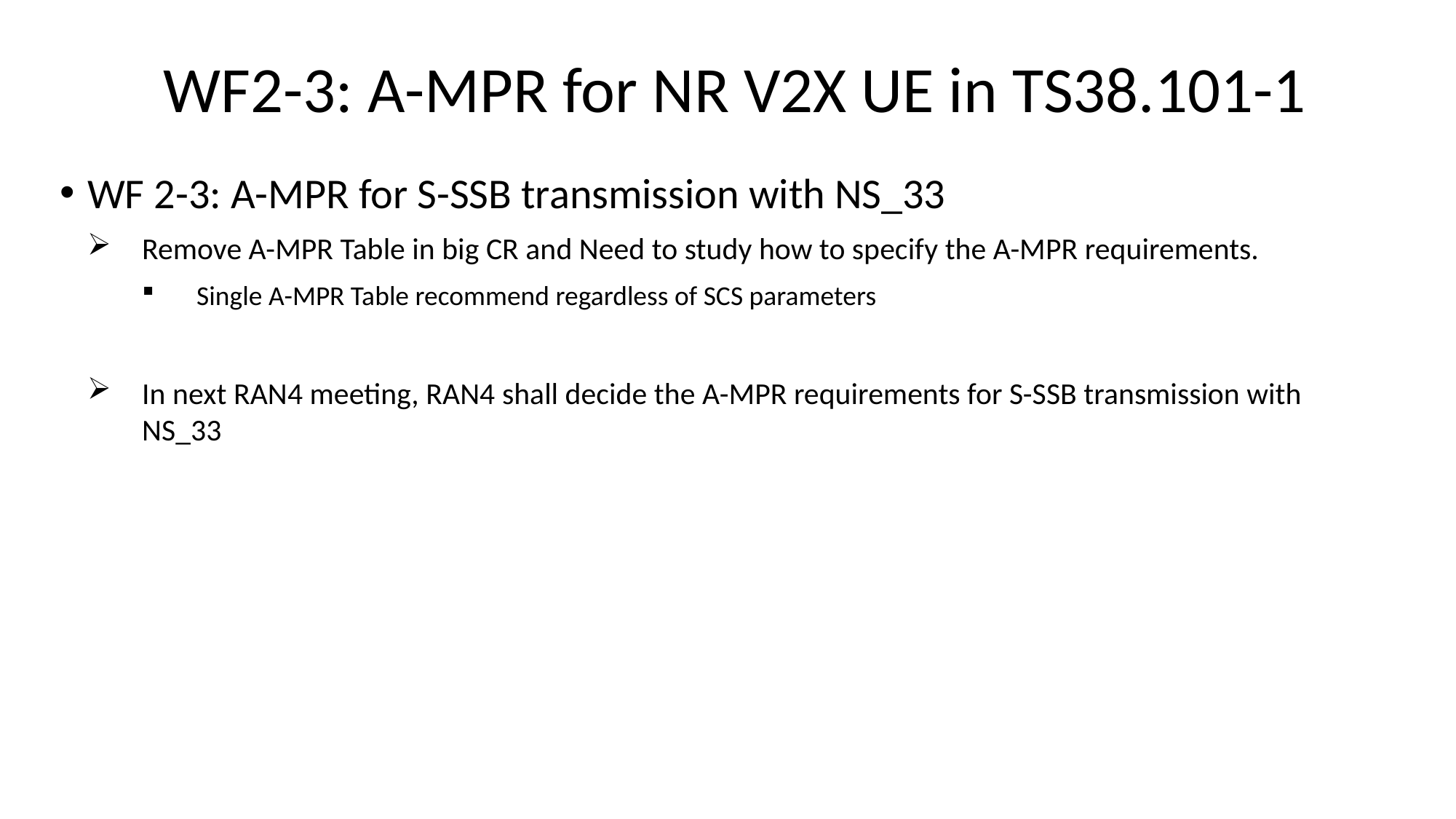

# WF2-3: A-MPR for NR V2X UE in TS38.101-1
WF 2-3: A-MPR for S-SSB transmission with NS_33
Remove A-MPR Table in big CR and Need to study how to specify the A-MPR requirements.
Single A-MPR Table recommend regardless of SCS parameters

In next RAN4 meeting, RAN4 shall decide the A-MPR requirements for S-SSB transmission with NS_33